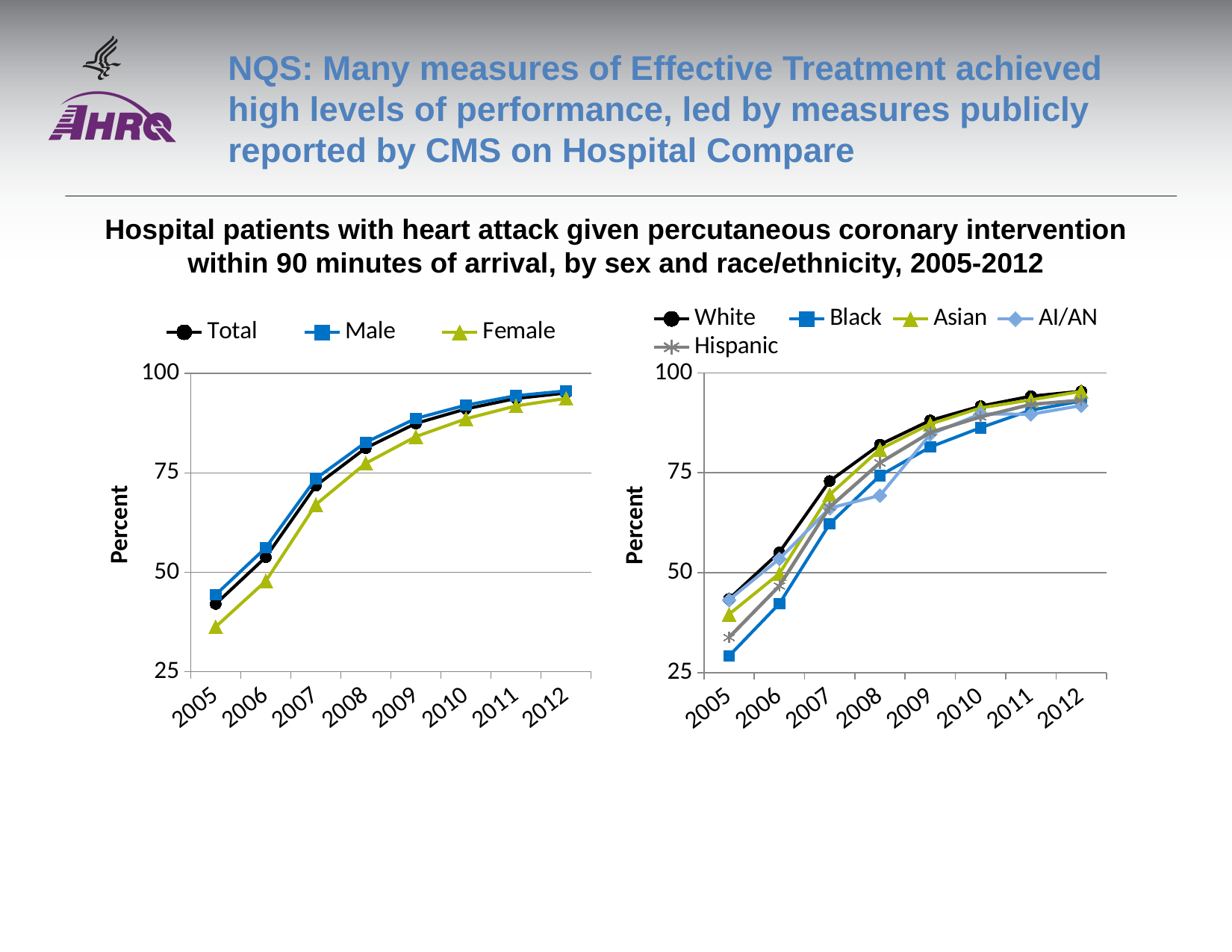

# NQS: Many measures of Effective Treatment achieved high levels of performance, led by measures publicly reported by CMS on Hospital Compare
Hospital patients with heart attack given percutaneous coronary intervention within 90 minutes of arrival, by sex and race/ethnicity, 2005-2012

### Chart

| Category | Total | Male | Female |
|---|---|---|---|
| 2005 | 42.0518602 | 44.390003560000004 | 36.31790744 |
| 2006 | 53.81809339 | 56.19515253 | 47.8068729 |
| 2007 | 71.7867 | 73.5865 | 67.0562 |
| 2008 | 81.26902622 | 82.70788644 | 77.44078372999999 |
| 2009 | 87.45935735 | 88.70218716 | 84.14560971 |
| 2010 | 91.093597074 | 92.045238548 | 88.612297975 |
| 2011 | 93.723 | 94.4231 | 91.8587 |
| 2012 | 95.103 | 95.622 | 93.745 |

### Chart

| Category | White | Black | Asian | AI/AN | Hispanic |
|---|---|---|---|---|---|
| 2005 | 43.43026588 | 29.14666667 | 39.58076449 | 43.22033898 | 33.802366490000004 |
| 2006 | 55.10481959 | 42.24447869 | 49.78947368 | 53.47222222 | 46.69683258 |
| 2007 | 72.9514 | 62.2379 | 69.5275 | 66.1765 | 66.43 |
| 2008 | 82.07692308 | 74.32304038000001 | 80.90832632 | 69.33333333 | 77.52 |
| 2009 | 88.12397211000001 | 81.47010163 | 87.21682848 | 84.65608465999999 | 85.11301637000001 |
| 2010 | 91.703586149 | 86.304792187 | 91.267000716 | 89.759036145 | 89.029918404 |
| 2011 | 94.1904 | 90.6853 | 93.2568 | 89.6714 | 92.1325 |
| 2012 | 95.427 | 92.968 | 95.402 | 91.837 | 93.175 |